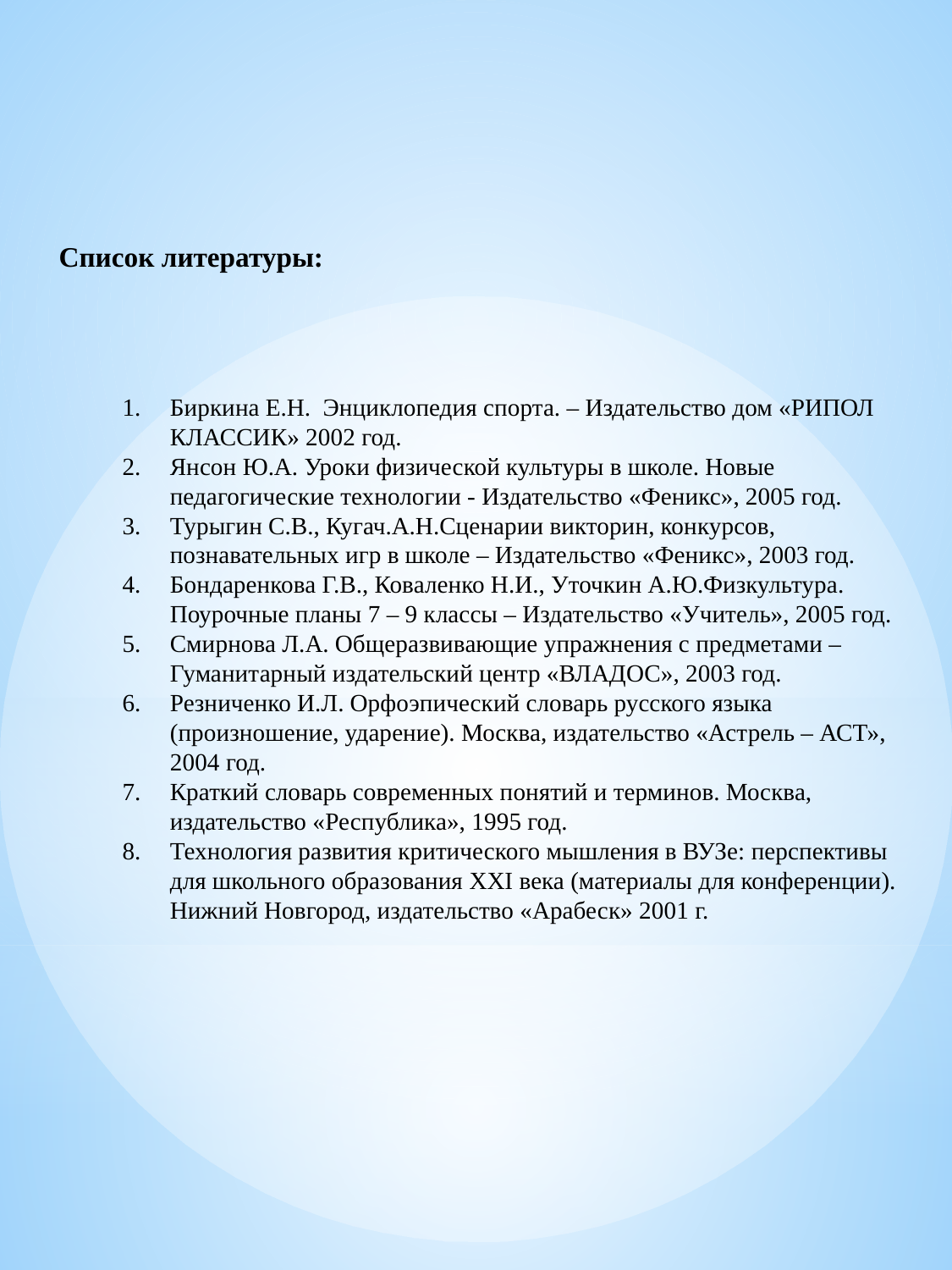

Список литературы:

Биркина Е.Н.  Энциклопедия спорта. – Издательство дом «РИПОЛ КЛАССИК» 2002 год.
Янсон Ю.А. Уроки физической культуры в школе. Новые педагогические технологии - Издательство «Феникс», 2005 год.
Турыгин С.В., Кугач.А.Н.Сценарии викторин, конкурсов, познавательных игр в школе – Издательство «Феникс», 2003 год.
Бондаренкова Г.В., Коваленко Н.И., Уточкин А.Ю.Физкультура. Поурочные планы 7 – 9 классы – Издательство «Учитель», 2005 год.
Смирнова Л.А. Общеразвивающие упражнения с предметами – Гуманитарный издательский центр «ВЛАДОС», 2003 год.
Резниченко И.Л. Орфоэпический словарь русского языка (произношение, ударение). Москва, издательство «Астрель – АСТ», 2004 год.
Краткий словарь современных понятий и терминов. Москва, издательство «Республика», 1995 год.
Технология развития критического мышления в ВУЗе: перспективы для школьного образования XXI века (материалы для конференции). Нижний Новгород, издательство «Арабеск» 2001 г.